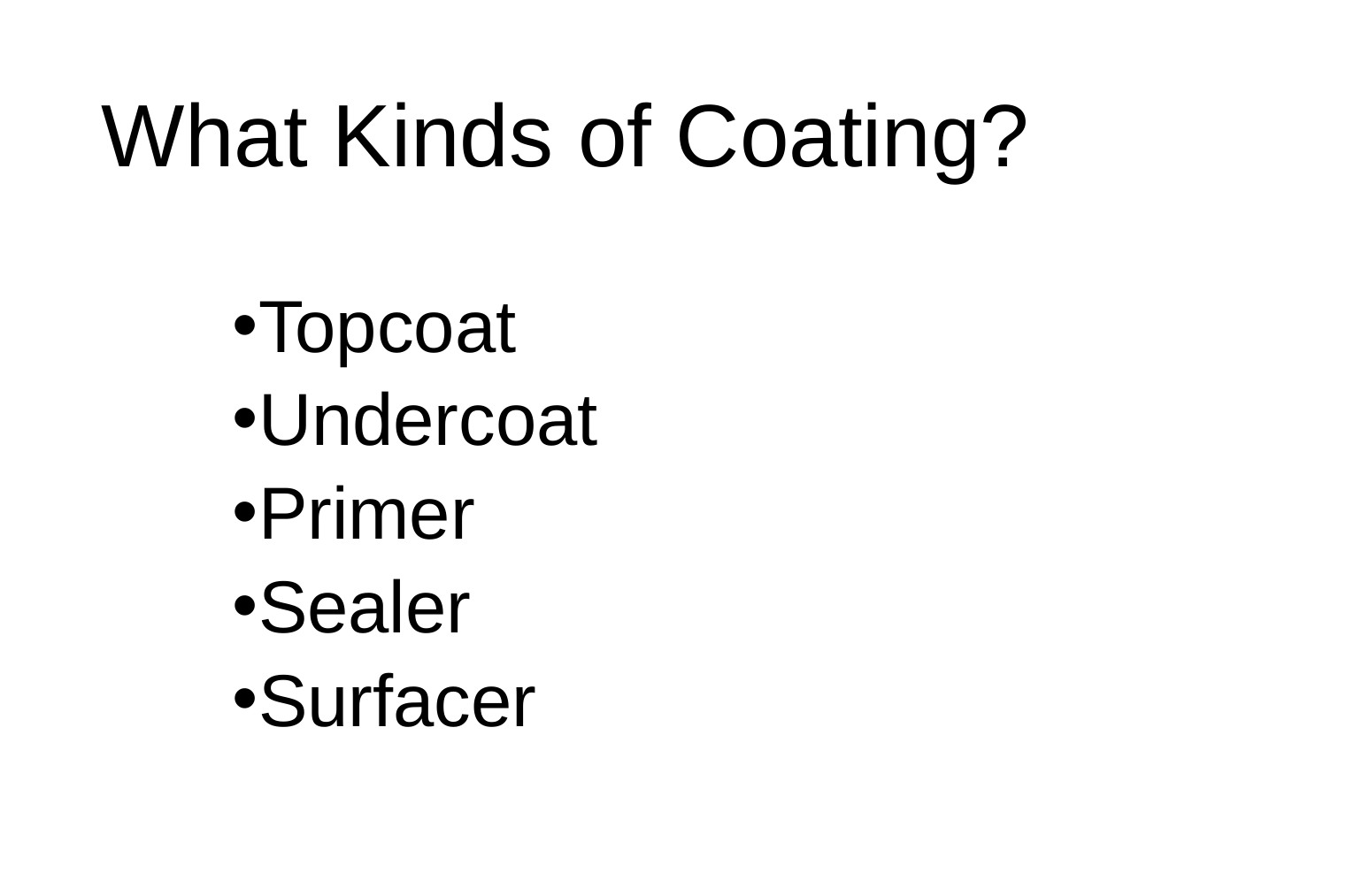

# What Kinds of Coating?
Topcoat
Undercoat
Primer
Sealer
Surfacer